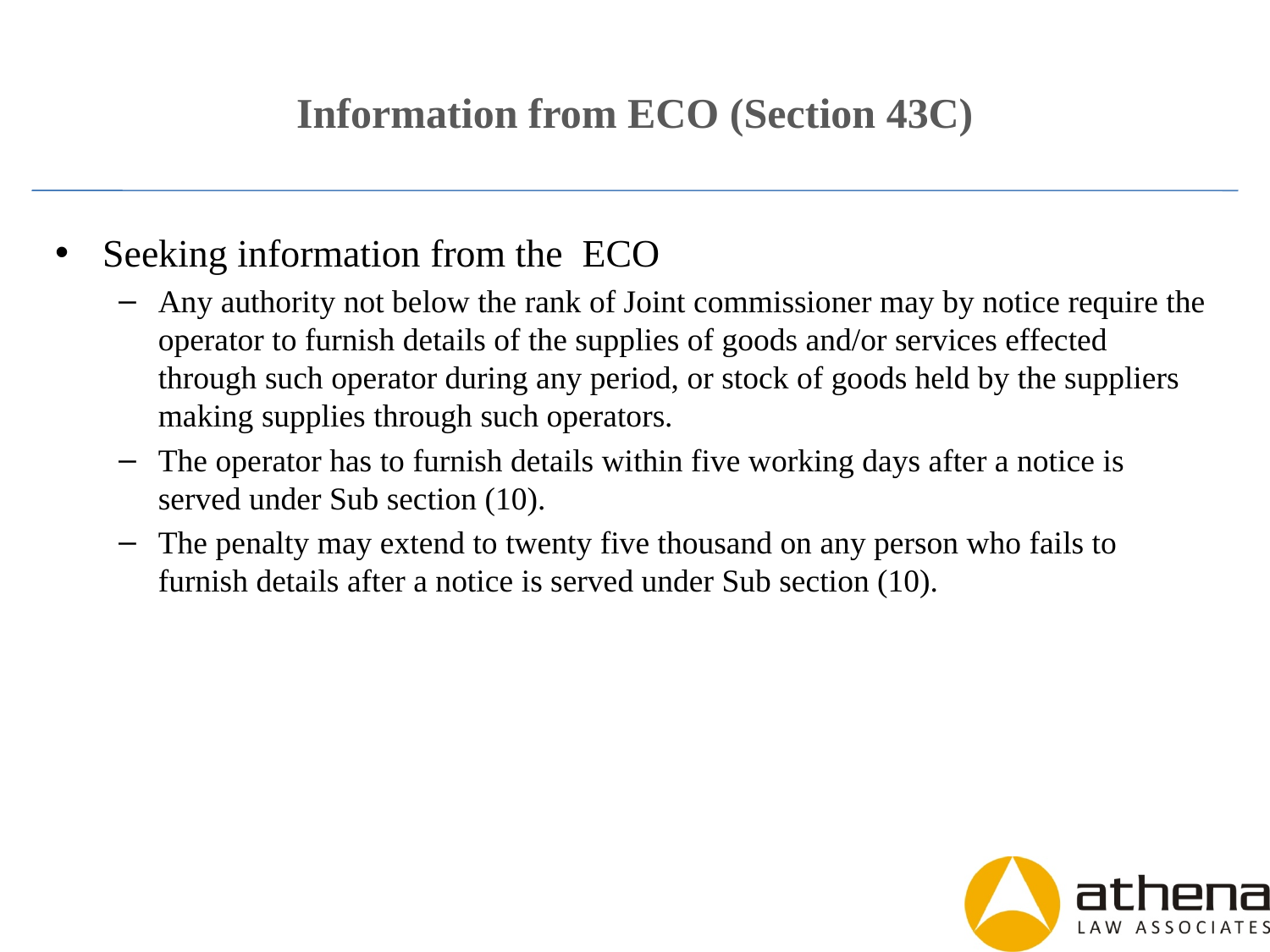

# Information from ECO (Section 43C)
Seeking information from the  ECO
Any authority not below the rank of Joint commissioner may by notice require the operator to furnish details of the supplies of goods and/or services effected through such operator during any period, or stock of goods held by the suppliers making supplies through such operators.
The operator has to furnish details within five working days after a notice is served under Sub section (10).
The penalty may extend to twenty five thousand on any person who fails to furnish details after a notice is served under Sub section (10).